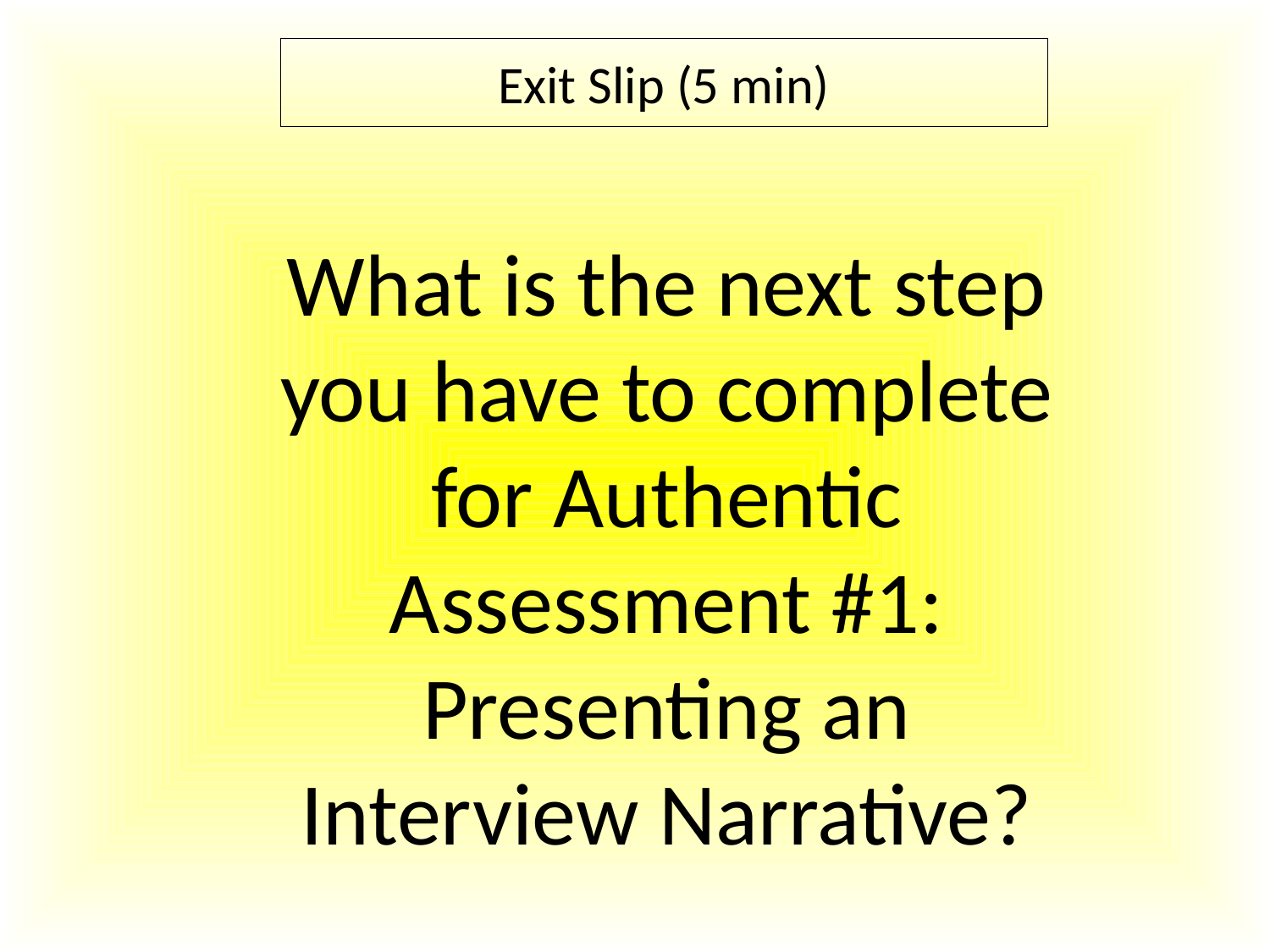

Exit Slip (5 min)
What is the next step you have to complete for Authentic Assessment #1: Presenting an Interview Narrative?